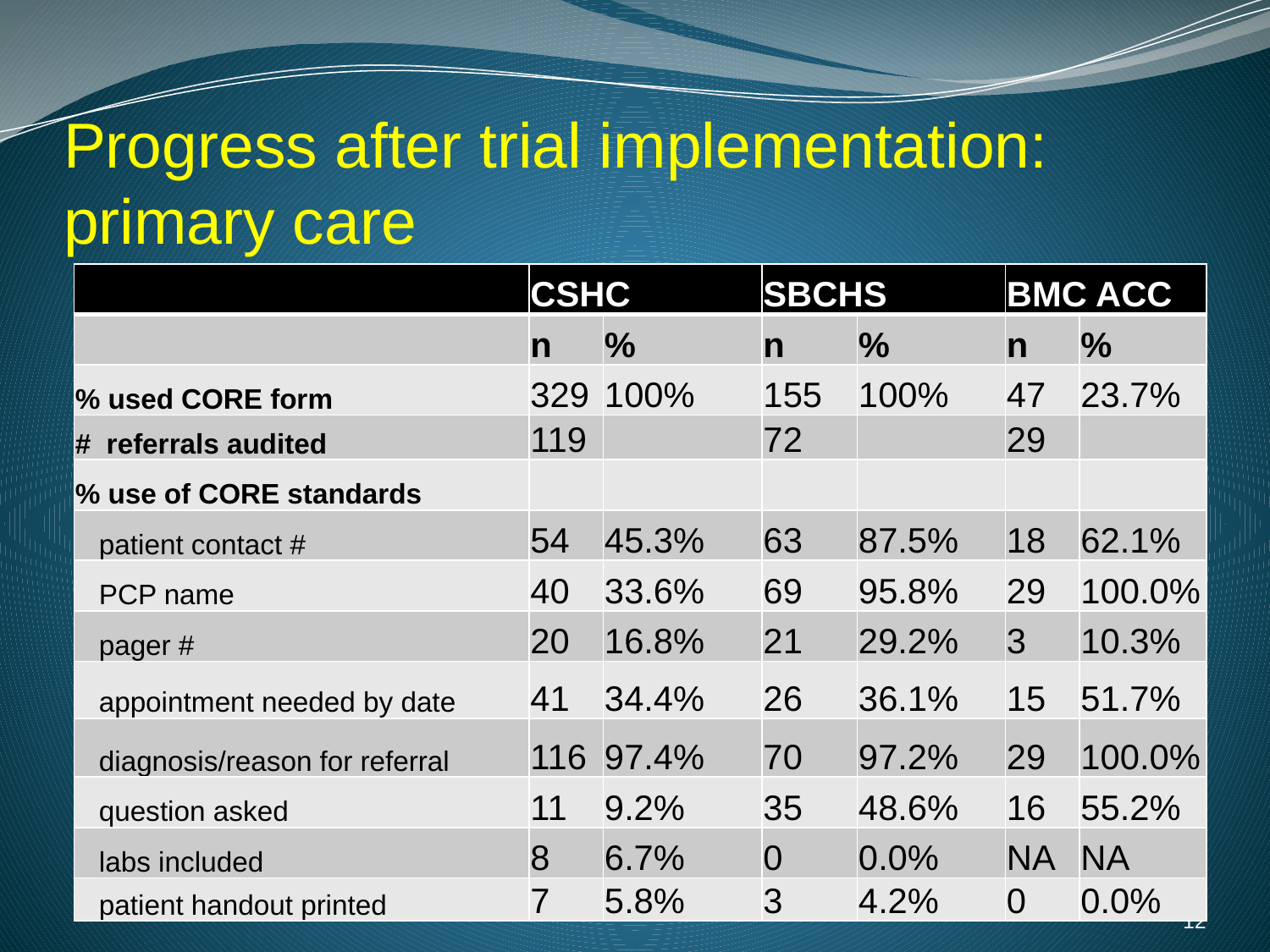

# Progress after trial implementation: 	primary care
|  | CSHC |  | SBCHS |  | BMC ACC |  |
| --- | --- | --- | --- | --- | --- | --- |
|  | n | % | n | % | n | % |
| % used CORE form | 329 | 100% | 155 | 100% | 47 | 23.7% |
| # referrals audited | 119 |  | 72 |  | 29 |  |
| % use of CORE standards |  |  |  |  |  |  |
| patient contact # | 54 | 45.3% | 63 | 87.5% | 18 | 62.1% |
| PCP name | 40 | 33.6% | 69 | 95.8% | 29 | 100.0% |
| pager # | 20 | 16.8% | 21 | 29.2% | 3 | 10.3% |
| appointment needed by date | 41 | 34.4% | 26 | 36.1% | 15 | 51.7% |
| diagnosis/reason for referral | 116 | 97.4% | 70 | 97.2% | 29 | 100.0% |
| question asked | 11 | 9.2% | 35 | 48.6% | 16 | 55.2% |
| labs included | 8 | 6.7% | 0 | 0.0% | NA | NA |
| patient handout printed | 7 | 5.8% | 3 | 4.2% | 0 | 0.0% |
12